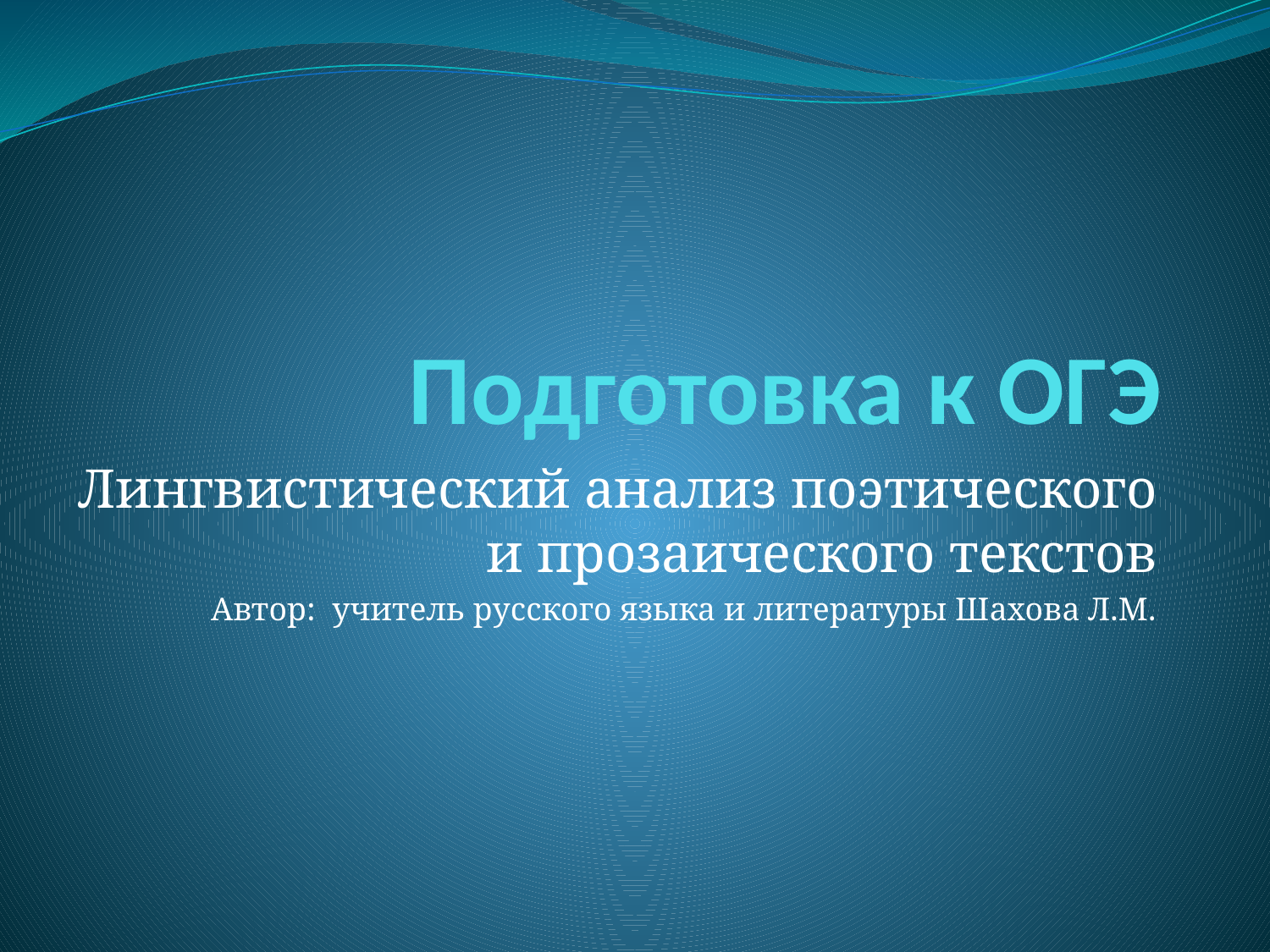

# Подготовка к ОГЭ
Лингвистический анализ поэтического и прозаического текстов
Автор:  учитель русского языка и литературы Шахова Л.М.